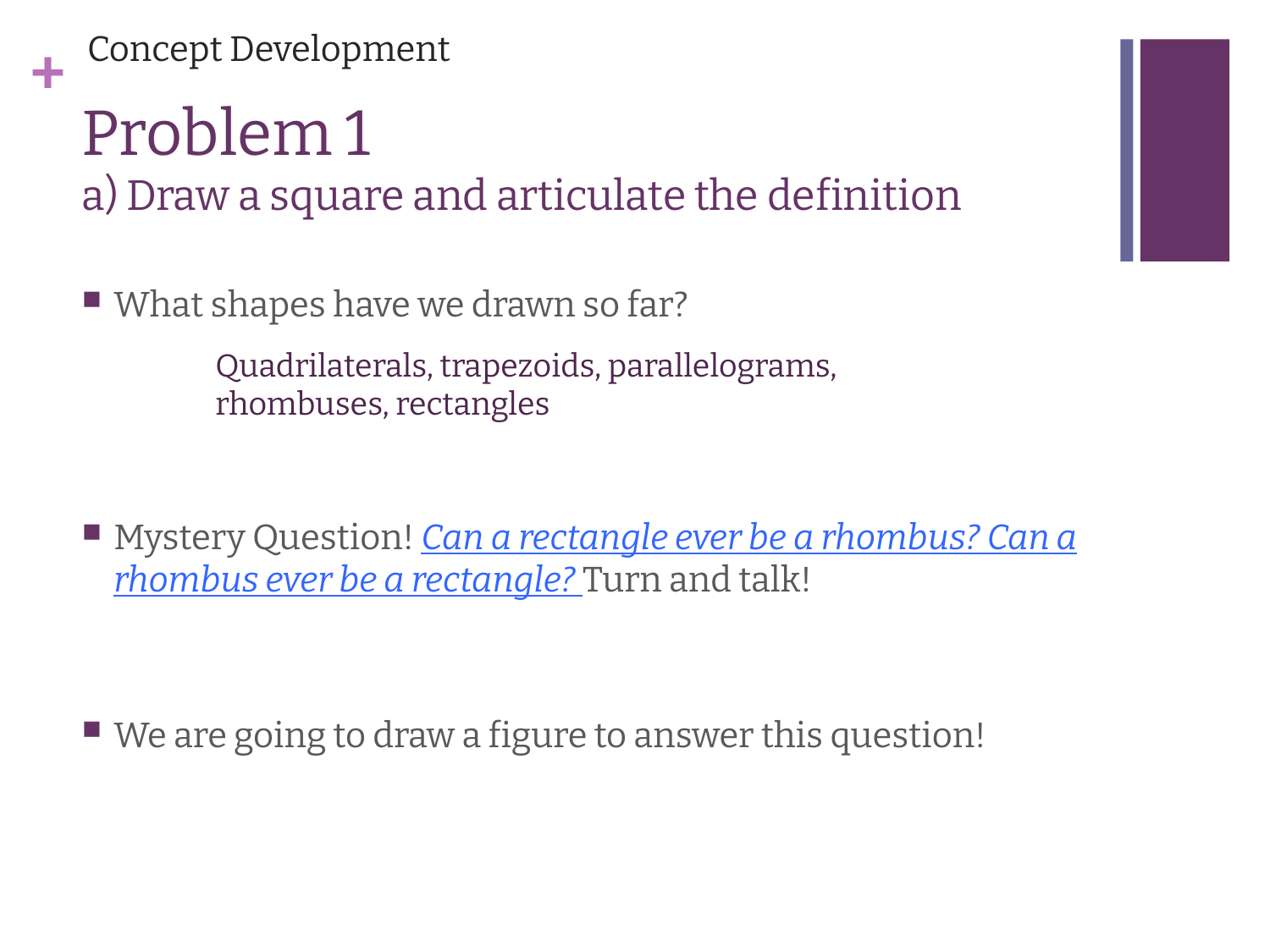

Concept Development
# Problem 1 a) Draw a square and articulate the definition
What shapes have we drawn so far?

Mystery Question! Can a rectangle ever be a rhombus? Can a rhombus ever be a rectangle? Turn and talk!

We are going to draw a figure to answer this question!

Quadrilaterals, trapezoids, parallelograms,
rhombuses, rectangles